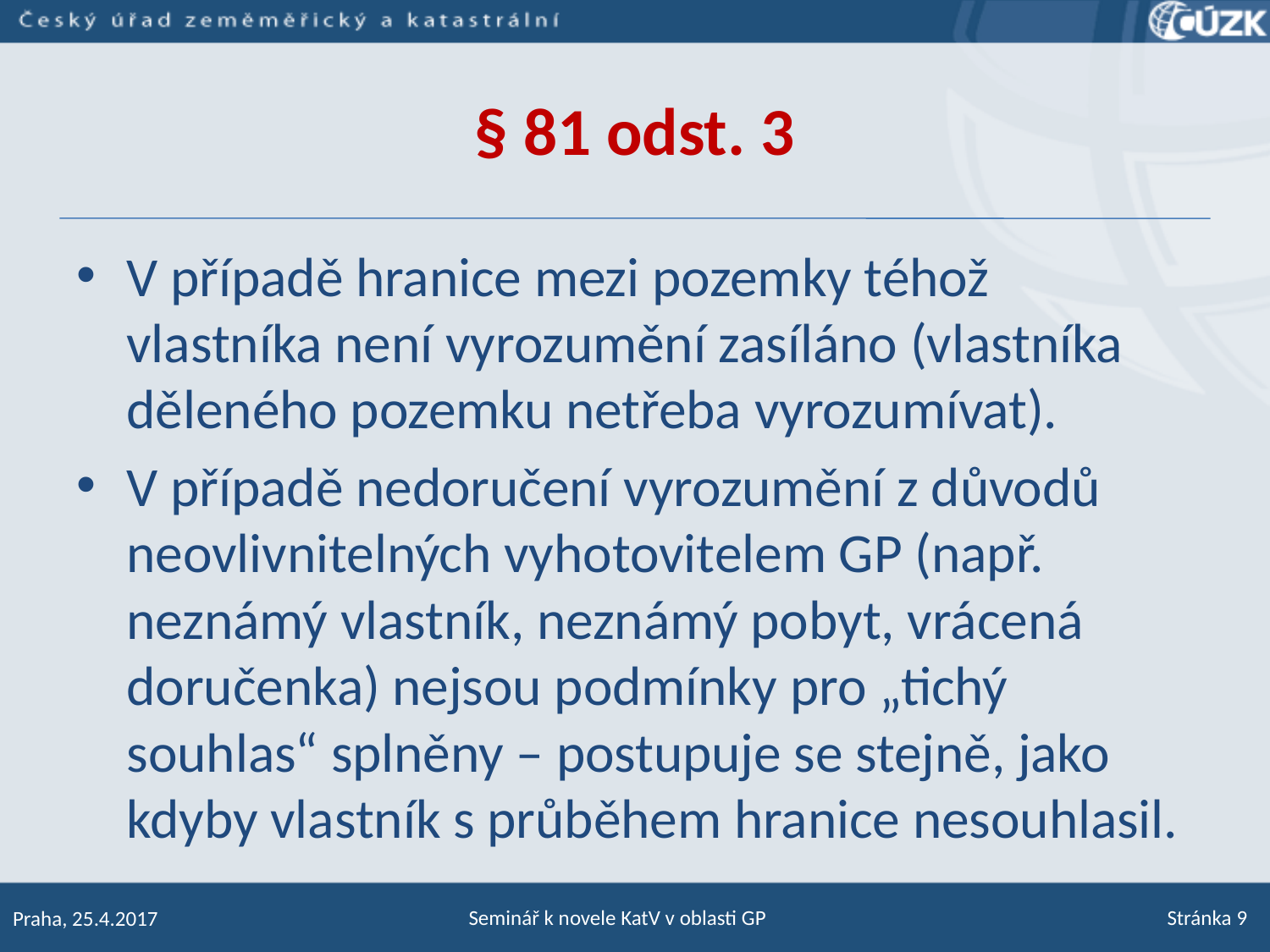

# § 81 odst. 3
V případě hranice mezi pozemky téhož vlastníka není vyrozumění zasíláno (vlastníka děleného pozemku netřeba vyrozumívat).
V případě nedoručení vyrozumění z důvodů neovlivnitelných vyhotovitelem GP (např. neznámý vlastník, neznámý pobyt, vrácená doručenka) nejsou podmínky pro „tichý souhlas“ splněny – postupuje se stejně, jako kdyby vlastník s průběhem hranice nesouhlasil.

Seminář k novele KatV v oblasti GP
Stránka 9
Praha, 25.4.2017